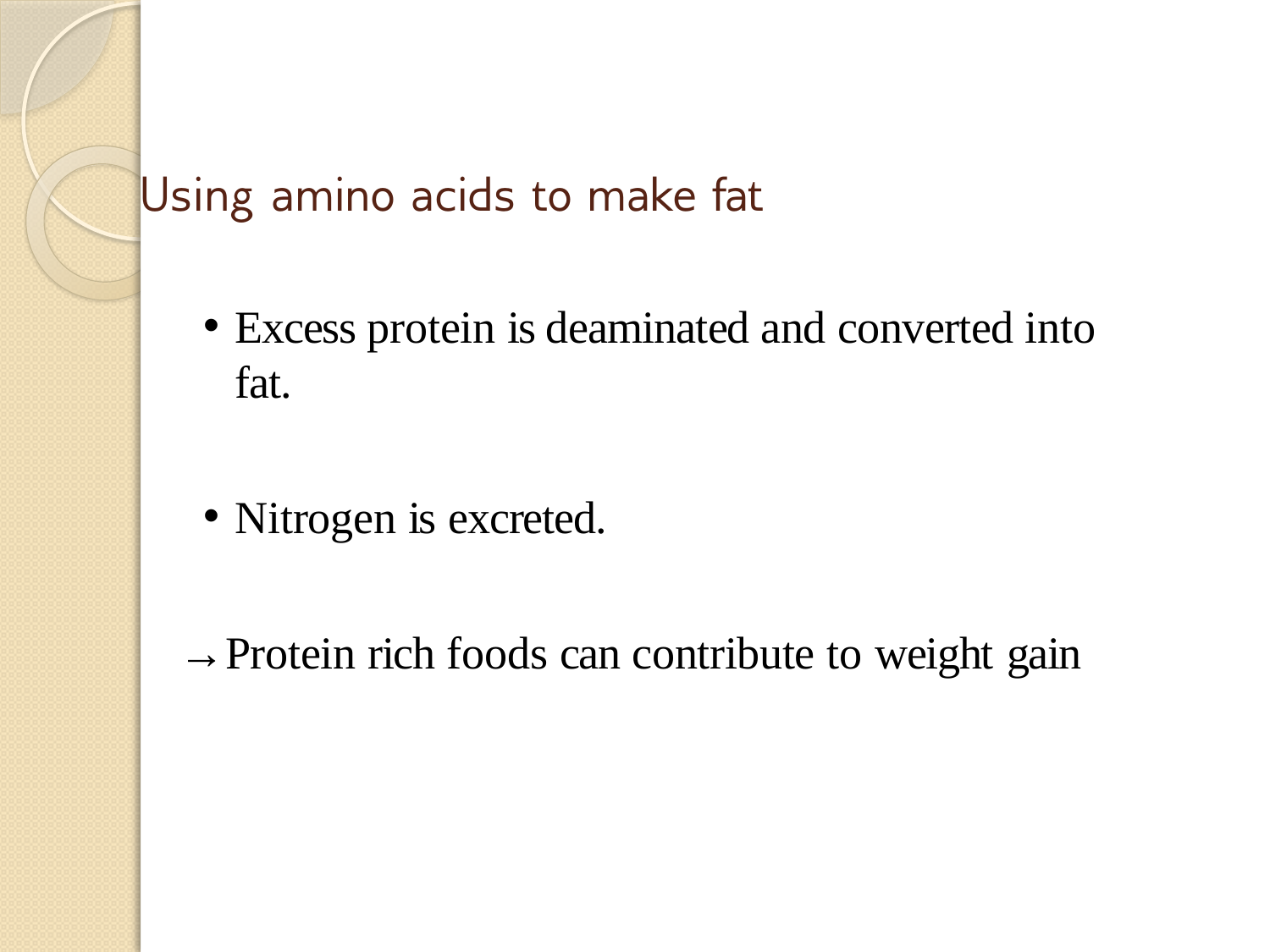

# Using amino acids to make fat
Excess protein is deaminated and converted into fat.

Nitrogen is excreted.

→Protein rich foods can contribute to weight gain